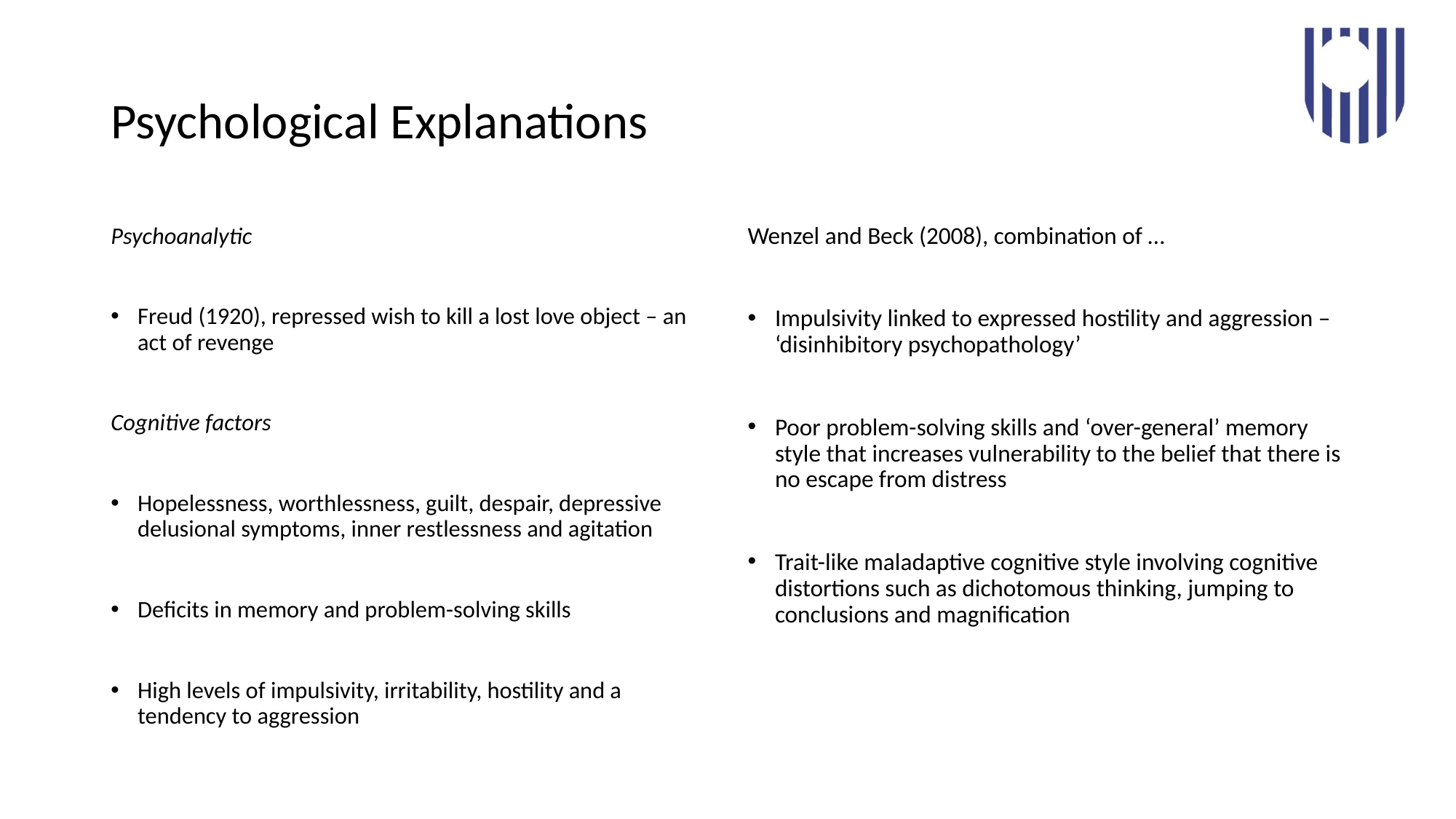

# Psychological Explanations
Psychoanalytic

Freud (1920), repressed wish to kill a lost love object – an act of revenge

Cognitive factors

Hopelessness, worthlessness, guilt, despair, depressive delusional symptoms, inner restlessness and agitation

Deficits in memory and problem-solving skills

High levels of impulsivity, irritability, hostility and a tendency to aggression

Wenzel and Beck (2008), combination of …

Impulsivity linked to expressed hostility and aggression – ‘disinhibitory psychopathology’

Poor problem-solving skills and ‘over-general’ memory style that increases vulnerability to the belief that there is no escape from distress

Trait-like maladaptive cognitive style involving cognitive distortions such as dichotomous thinking, jumping to conclusions and magnification